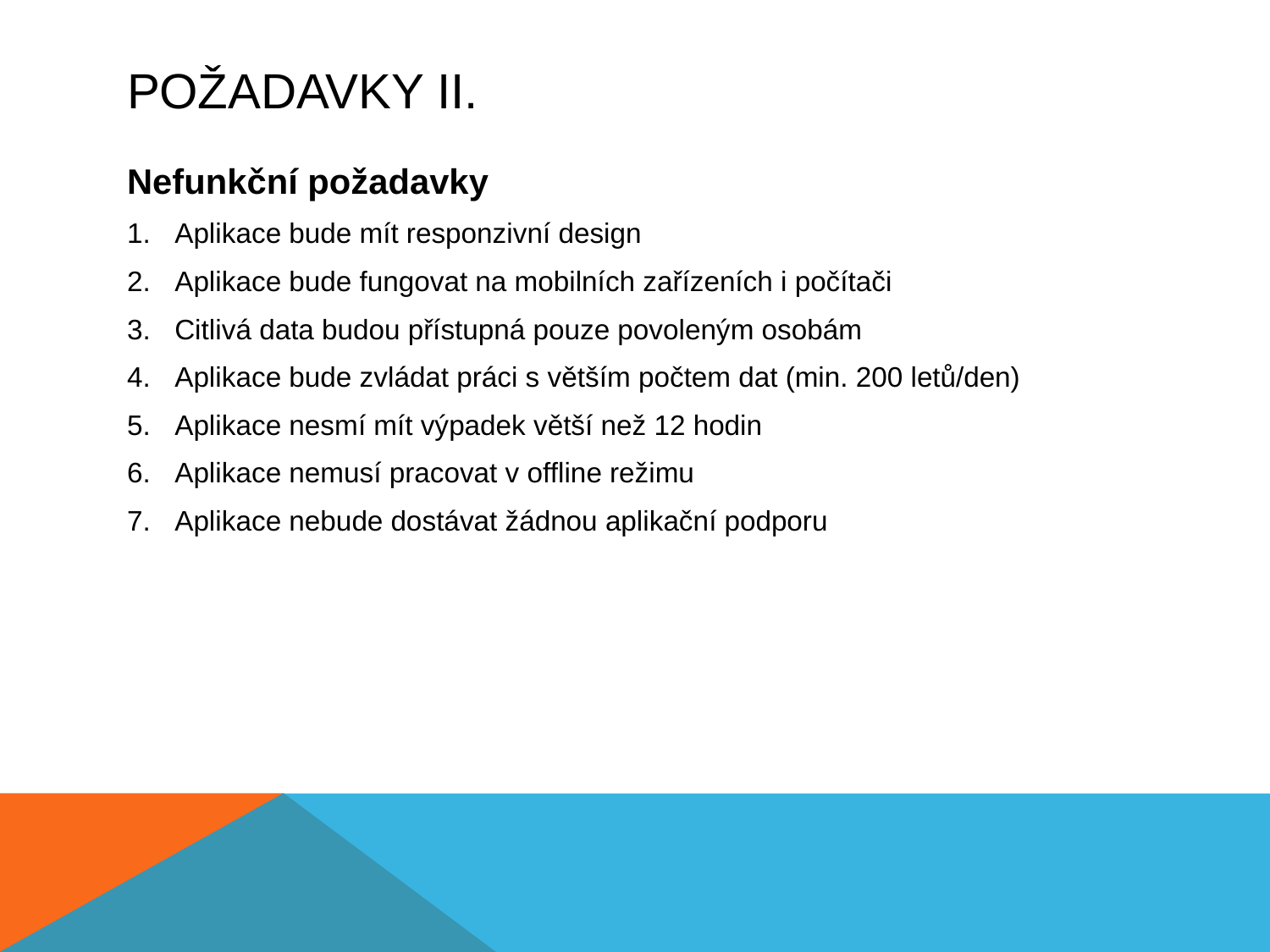

# Požadavky II.
Nefunkční požadavky
Aplikace bude mít responzivní design
Aplikace bude fungovat na mobilních zařízeních i počítači
Citlivá data budou přístupná pouze povoleným osobám
Aplikace bude zvládat práci s větším počtem dat (min. 200 letů/den)
Aplikace nesmí mít výpadek větší než 12 hodin
Aplikace nemusí pracovat v offline režimu
Aplikace nebude dostávat žádnou aplikační podporu